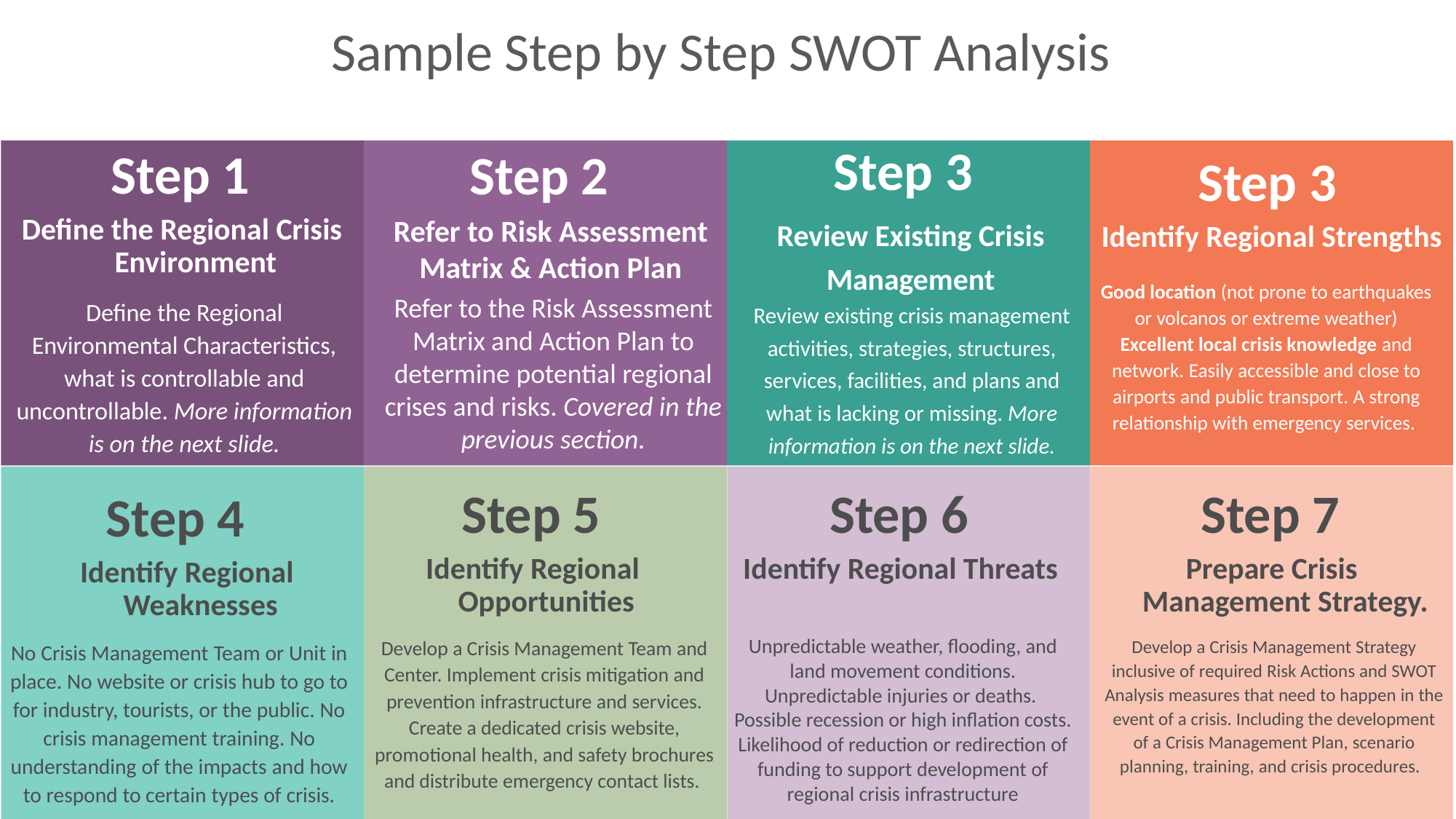

Sample Step by Step SWOT Analysis
Step 3
Step 1
Step 2
Step 3
Review Existing Crisis Management
Refer to Risk Assessment Matrix & Action Plan
Define the Regional Crisis Environment
Identify Regional Strengths
Good location (not prone to earthquakes or volcanos or extreme weather) Excellent local crisis knowledge and network. Easily accessible and close to airports and public transport. A strong relationship with emergency services.

Refer to the Risk Assessment Matrix and Action Plan to determine potential regional crises and risks. Covered in the previous section.

Define the Regional Environmental Characteristics, what is controllable and uncontrollable. More information is on the next slide.

Review existing crisis management activities, strategies, structures, services, facilities, and plans and what is lacking or missing. More information is on the next slide.
Step 5
Step 6
Step 7
Step 4
Identify Regional Opportunities
Identify Regional Threats
Prepare Crisis Management Strategy.
Identify Regional Weaknesses
Develop a Crisis Management Team and Center. Implement crisis mitigation and prevention infrastructure and services. Create a dedicated crisis website, promotional health, and safety brochures and distribute emergency contact lists.

Unpredictable weather, flooding, and land movement conditions. Unpredictable injuries or deaths.  Possible recession or high inflation costs. Likelihood of reduction or redirection of funding to support development of regional crisis infrastructure

Develop a Crisis Management Strategy inclusive of required Risk Actions and SWOT Analysis measures that need to happen in the event of a crisis. Including the development of a Crisis Management Plan, scenario planning, training, and crisis procedures.
No Crisis Management Team or Unit in place. No website or crisis hub to go to for industry, tourists, or the public. No crisis management training. No understanding of the impacts and how to respond to certain types of crisis.